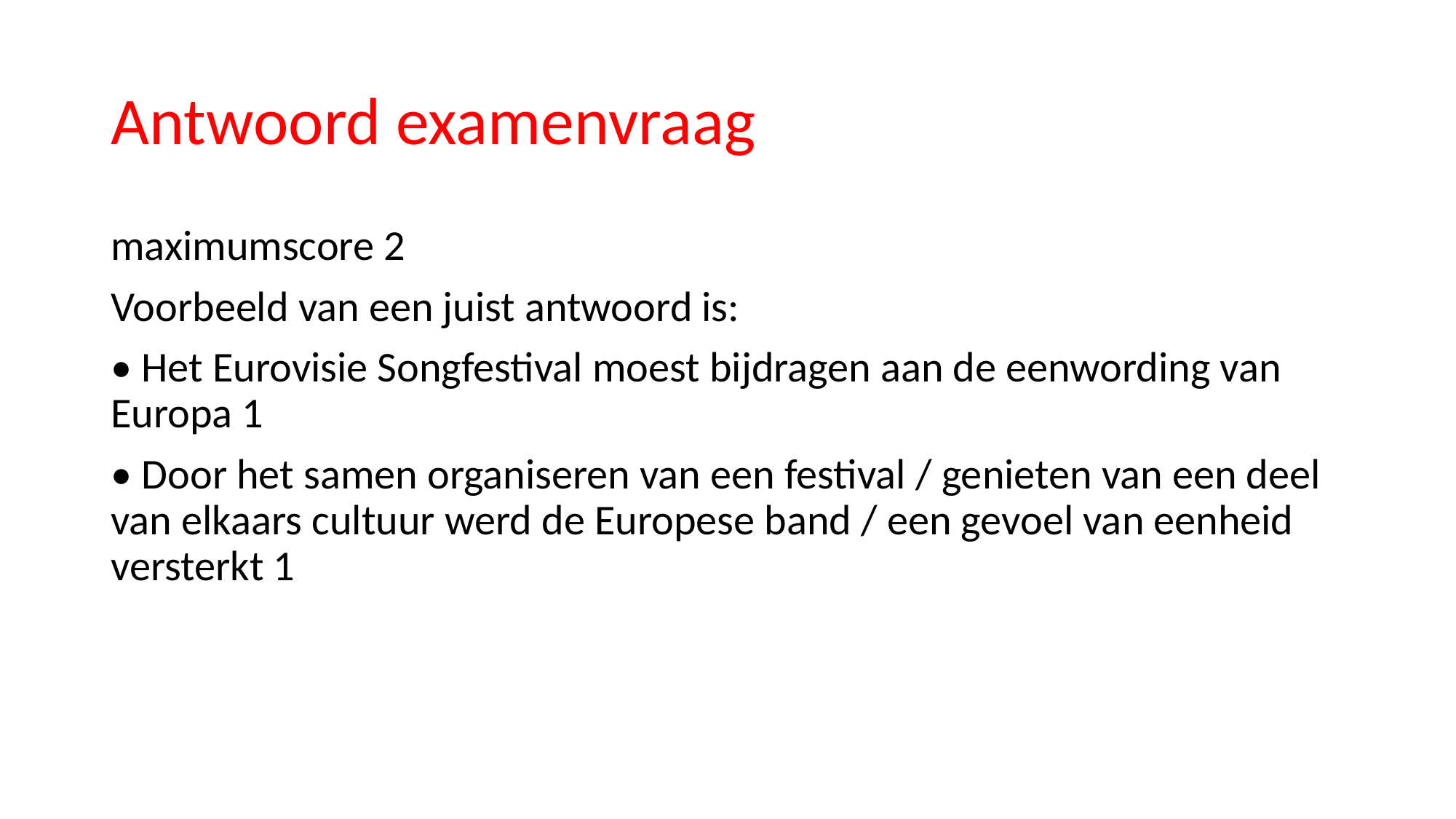

# Antwoord examenvraag
maximumscore 2
Voorbeeld van een juist antwoord is:
• Het Eurovisie Songfestival moest bijdragen aan de eenwording van Europa 1
• Door het samen organiseren van een festival / genieten van een deel van elkaars cultuur werd de Europese band / een gevoel van eenheid versterkt 1